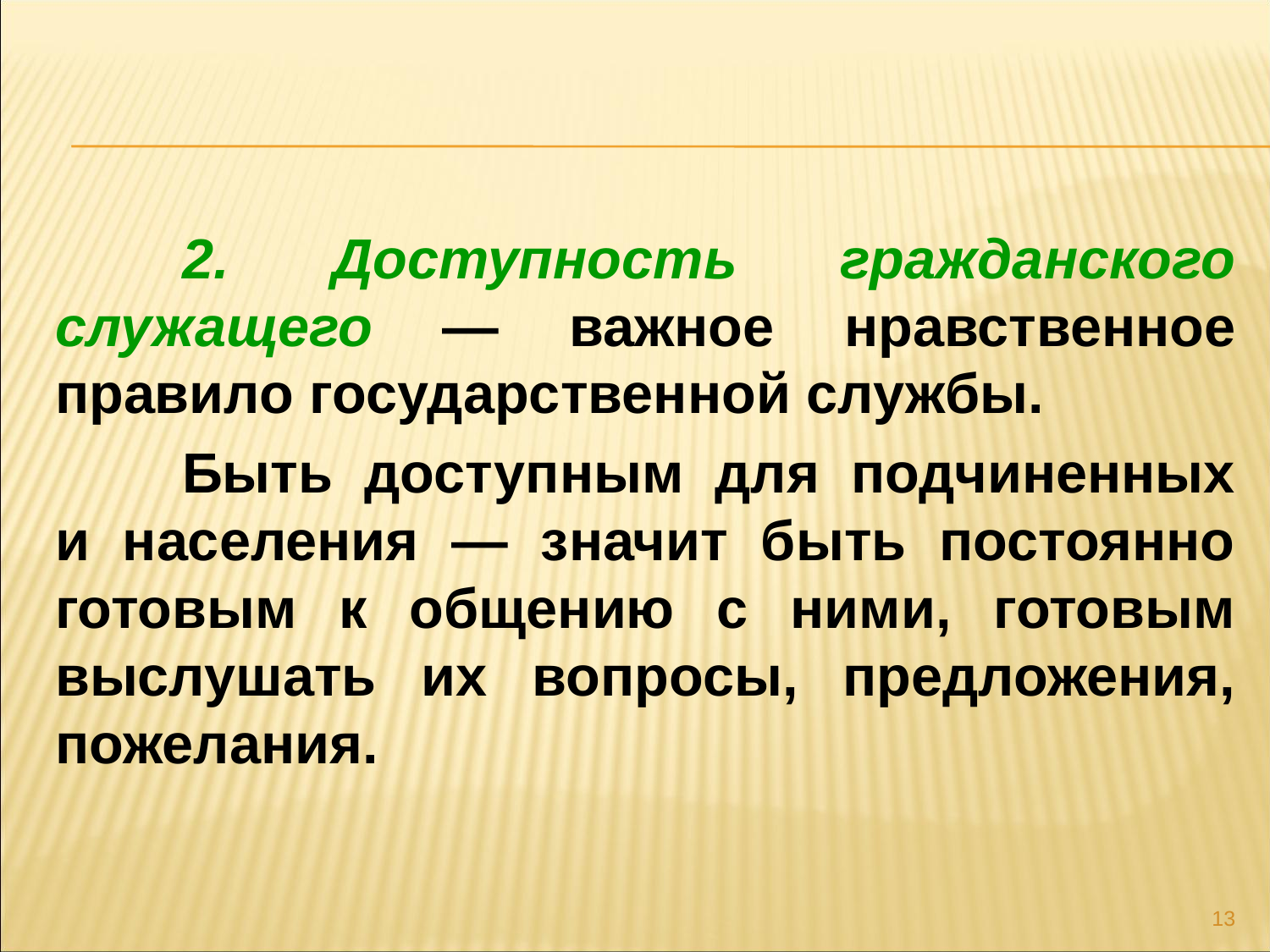

2. Доступность гражданского служащего — важное нравственное правило государственной службы.
	Быть доступным для подчиненных и населения — значит быть постоянно готовым к общению с ними, готовым выслушать их вопросы, предложения, пожелания.
13